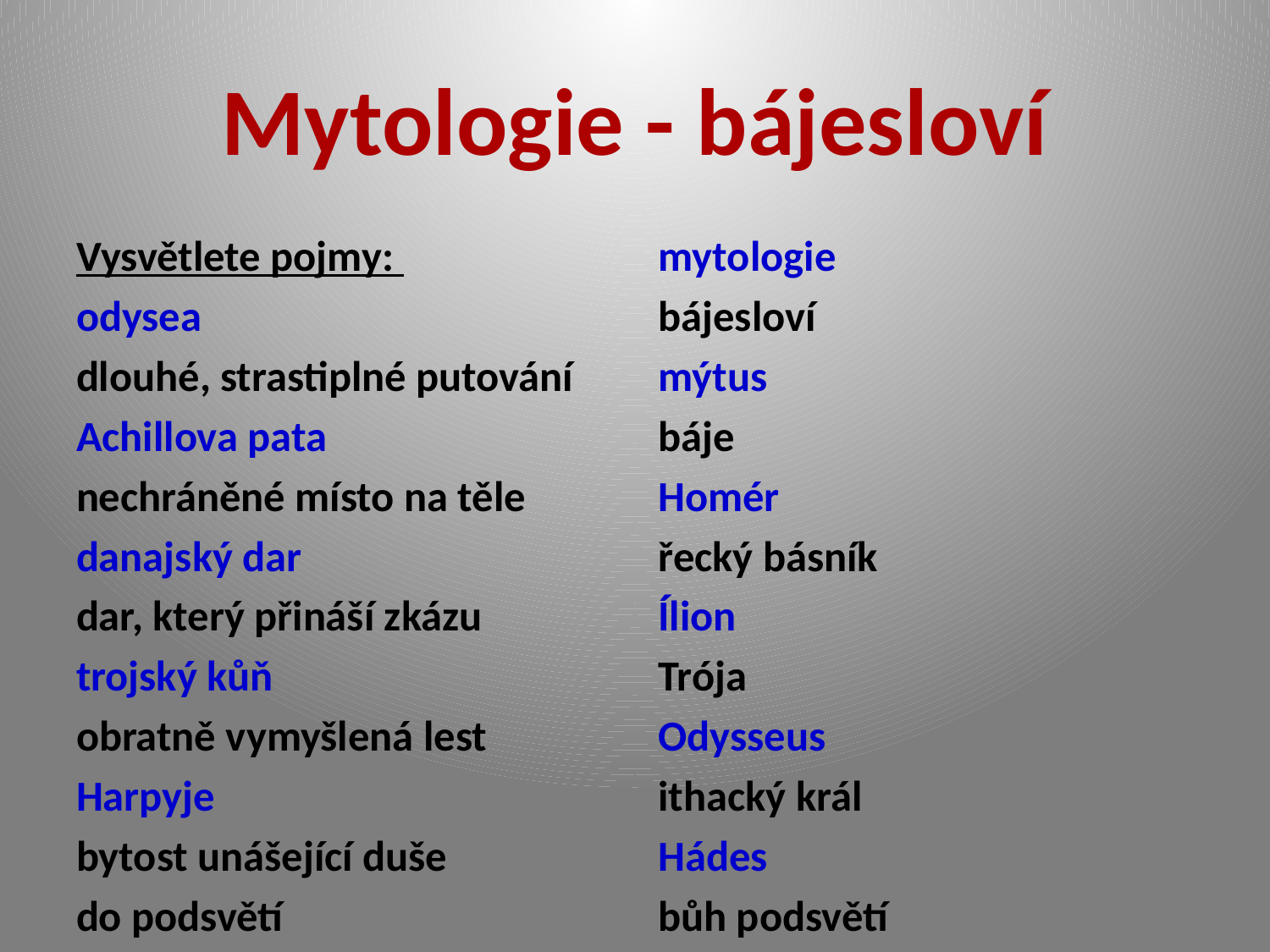

# Mytologie - bájesloví
Vysvětlete pojmy:
odysea
dlouhé, strastiplné putování
Achillova pata
nechráněné místo na těle
danajský dar
dar, který přináší zkázu
trojský kůň
obratně vymyšlená lest
Harpyje
bytost unášející duše
do podsvětí
mytologie
bájesloví
mýtus
báje
Homér
řecký básník
Ílion
Trója
Odysseus
ithacký král
Hádes
bůh podsvětí